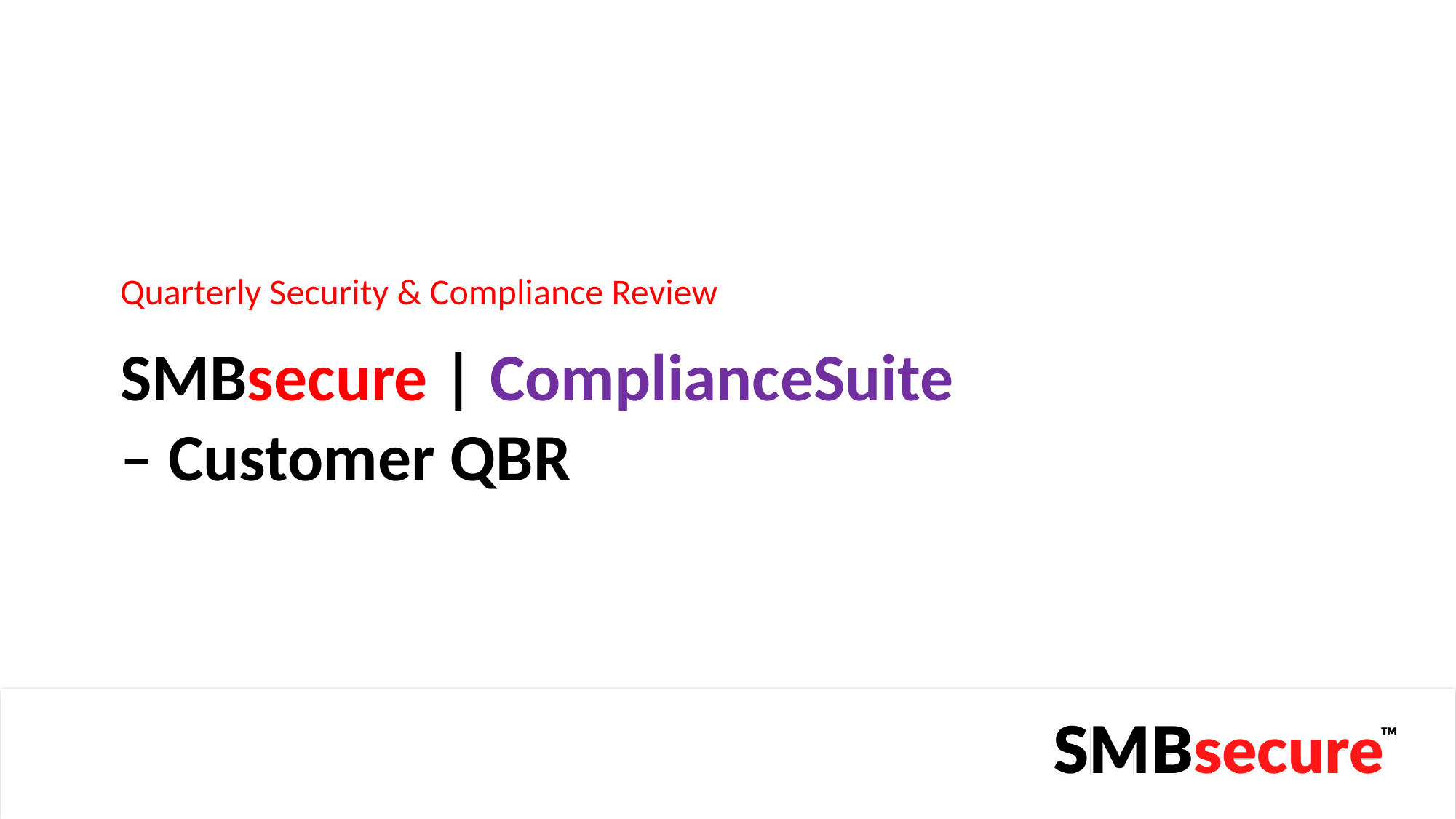

Quarterly Security & Compliance Review
# SMBsecure | ComplianceSuite – Customer QBR